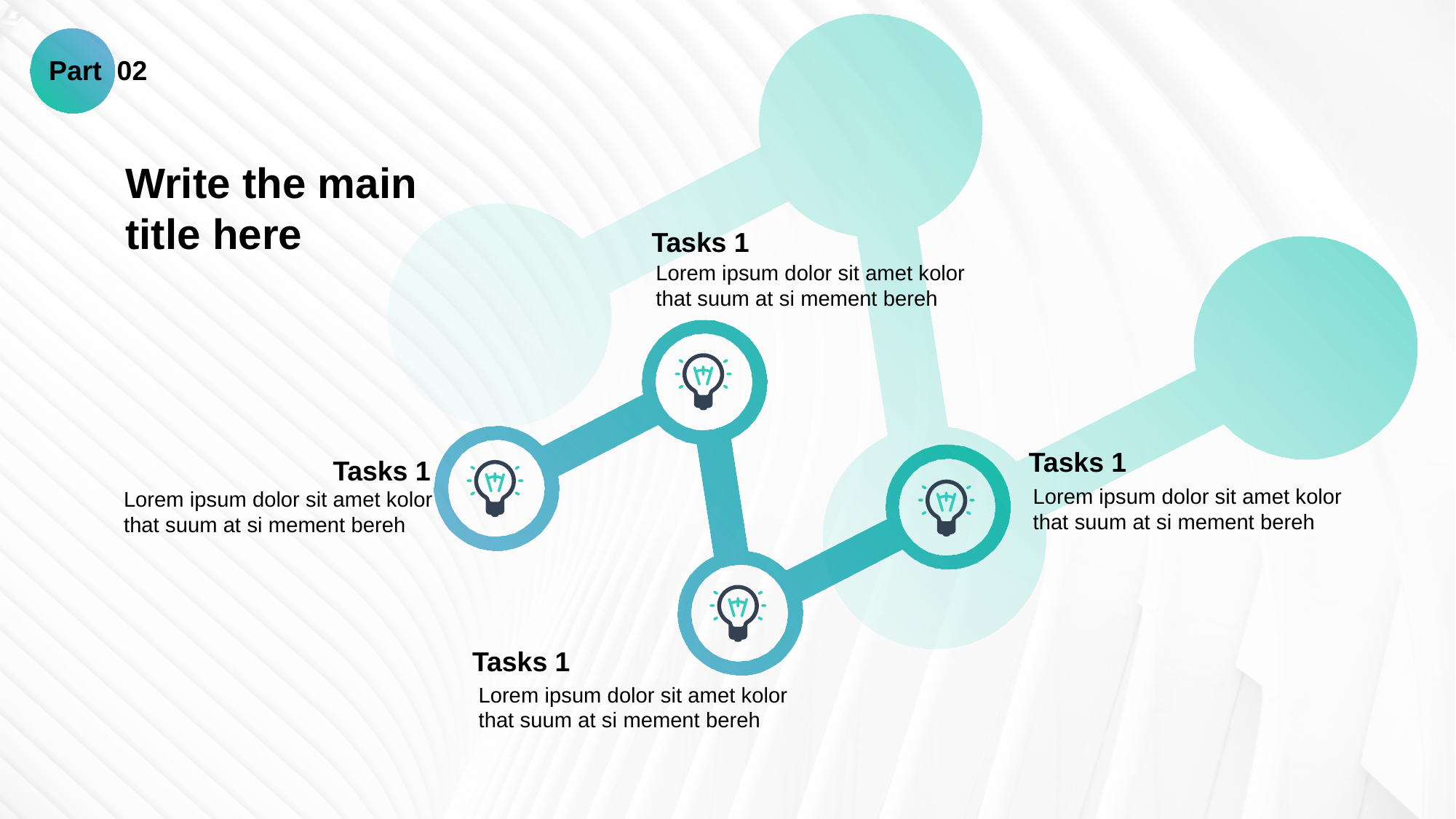

Part  02

Write the main title here
Tasks 1
Lorem ipsum dolor sit amet kolor that suum at si mement bereh

Tasks 1
Tasks 1

Lorem ipsum dolor sit amet kolor that suum at si mement bereh

Lorem ipsum dolor sit amet kolor that suum at si mement bereh

Tasks 1
Lorem ipsum dolor sit amet kolor that suum at si mement bereh